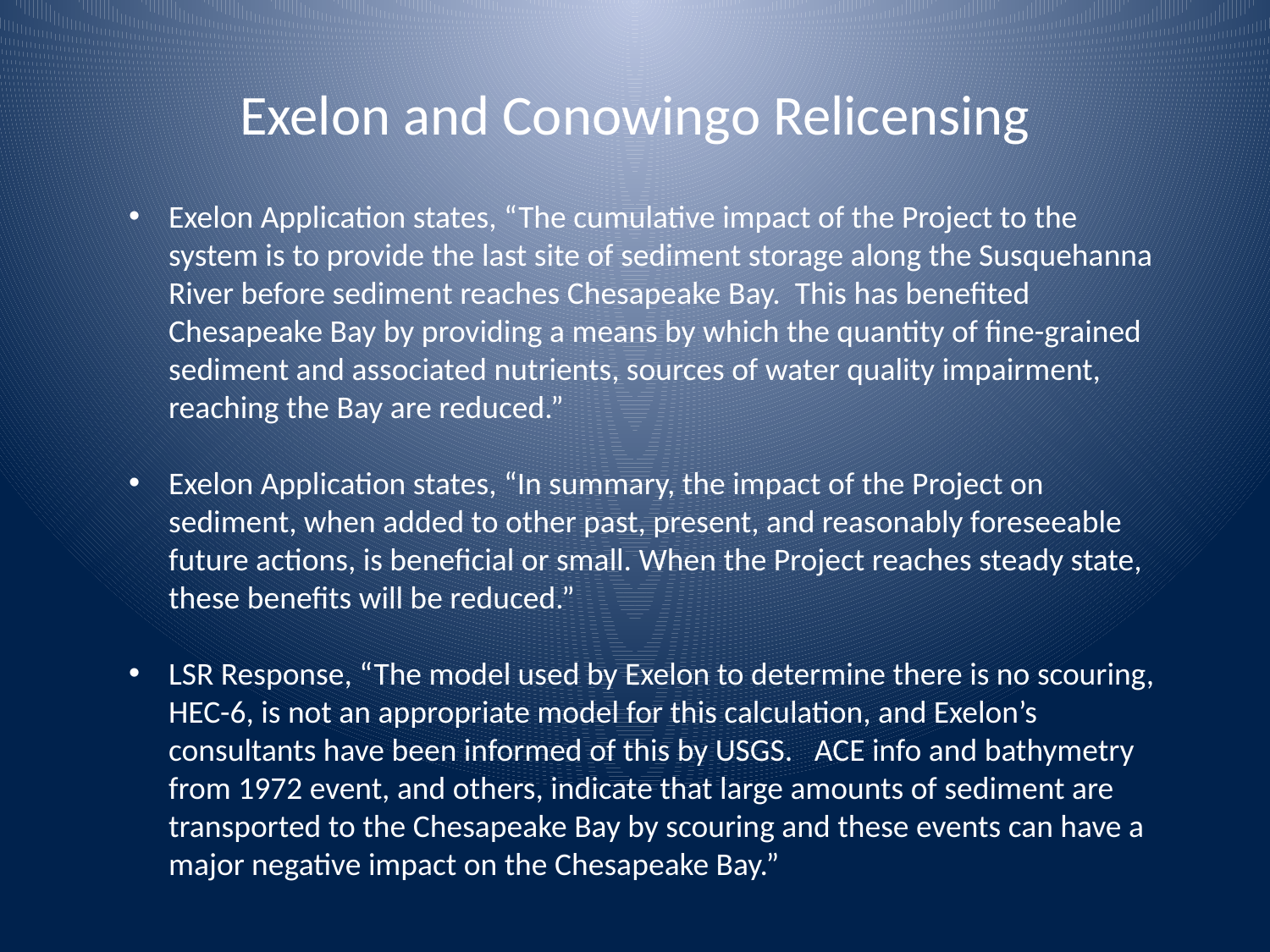

Exelon and Conowingo Relicensing
Exelon Application states, “The cumulative impact of the Project to the system is to provide the last site of sediment storage along the Susquehanna River before sediment reaches Chesapeake Bay.  This has benefited Chesapeake Bay by providing a means by which the quantity of fine-grained sediment and associated nutrients, sources of water quality impairment, reaching the Bay are reduced.”

Exelon Application states, “In summary, the impact of the Project on sediment, when added to other past, present, and reasonably foreseeable future actions, is beneficial or small. When the Project reaches steady state, these benefits will be reduced.”

LSR Response, “The model used by Exelon to determine there is no scouring, HEC-6, is not an appropriate model for this calculation, and Exelon’s consultants have been informed of this by USGS.   ACE info and bathymetry from 1972 event, and others, indicate that large amounts of sediment are transported to the Chesapeake Bay by scouring and these events can have a major negative impact on the Chesapeake Bay.”